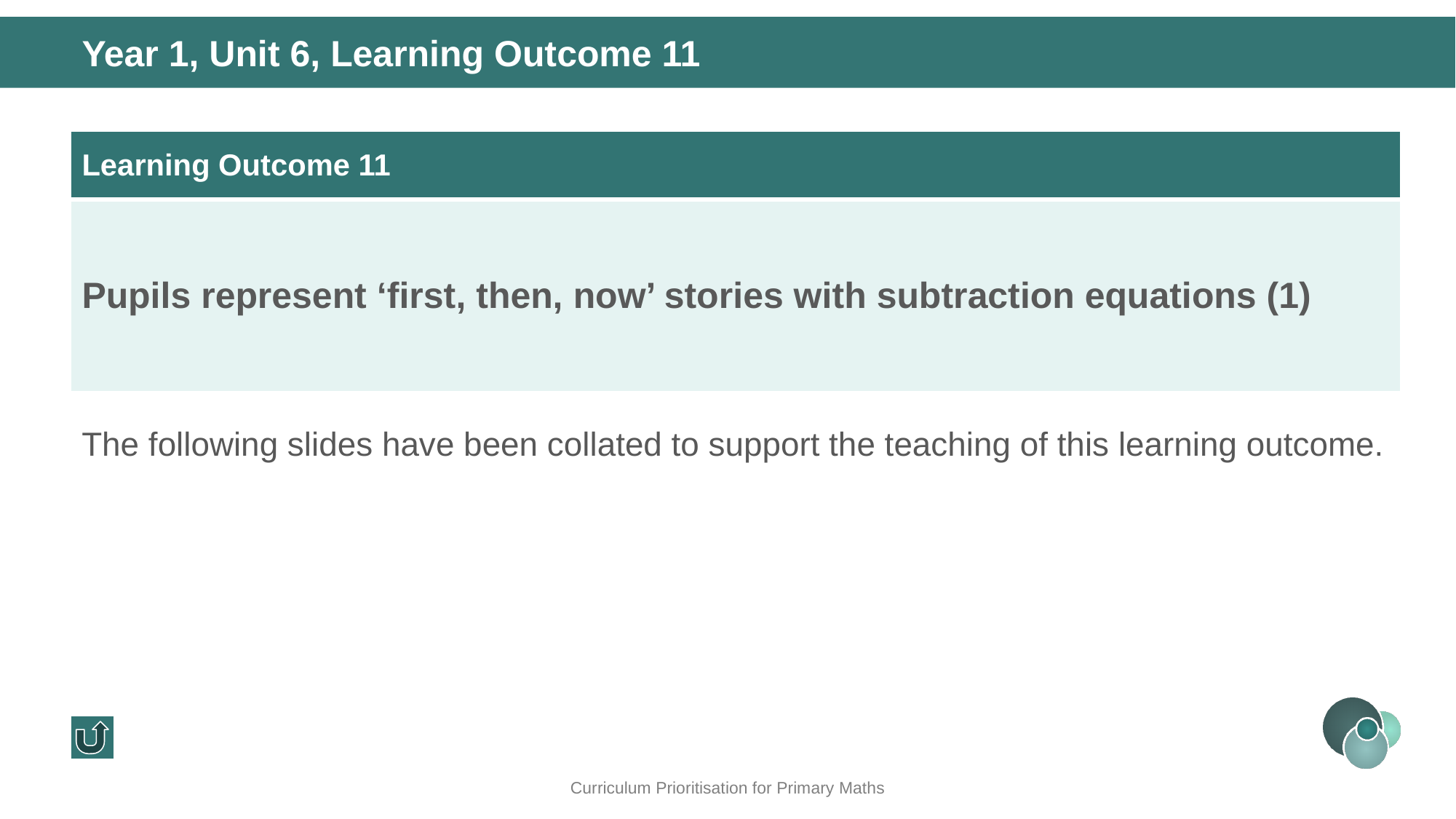

Year 1, Unit 6, Learning Outcome 11
| Learning Outcome 11 |
| --- |
| Pupils represent ‘first, then, now’ stories with subtraction equations (1) |
The following slides have been collated to support the teaching of this learning outcome.

Curriculum Prioritisation for Primary Maths